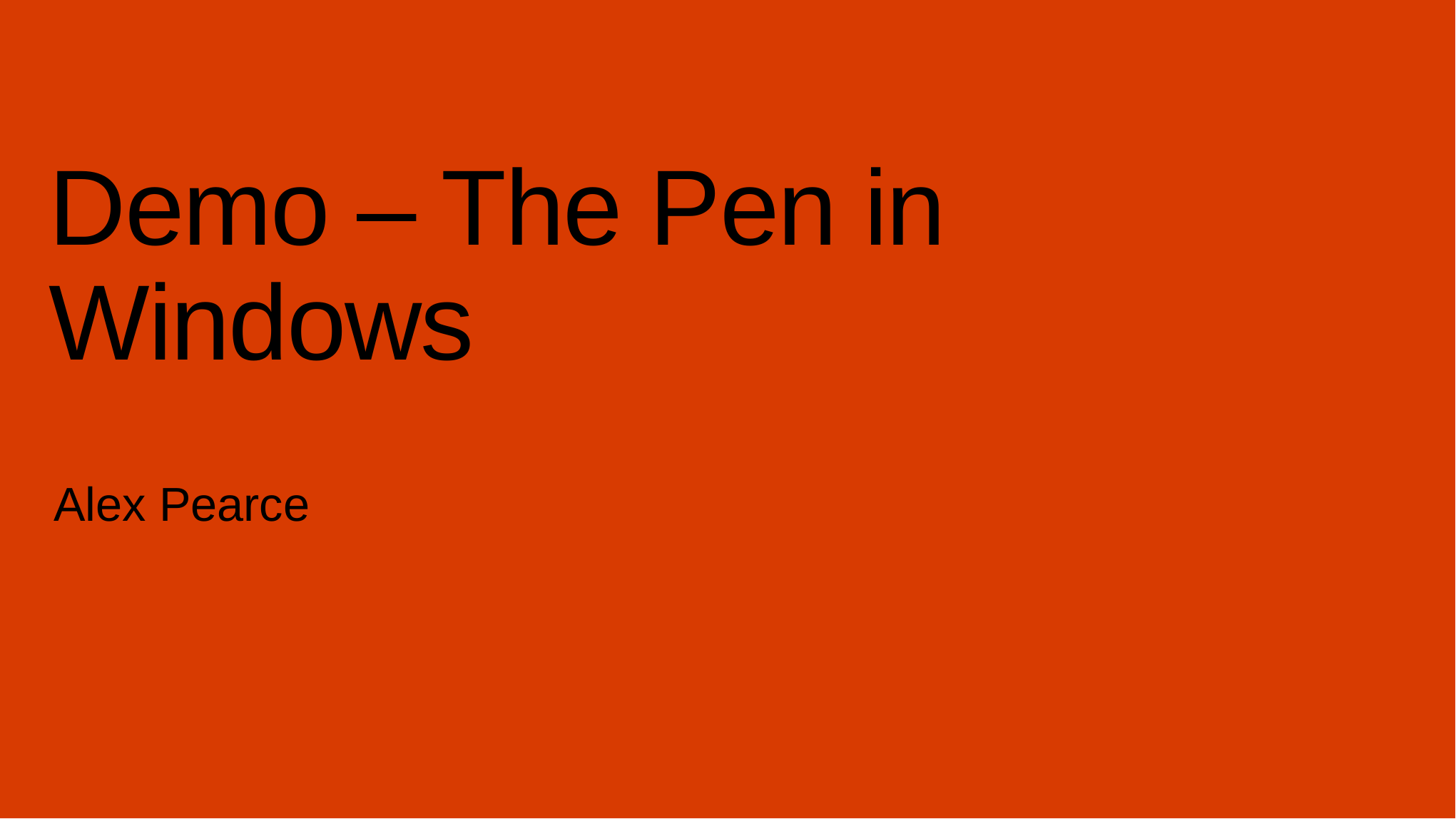

# Demo – The Pen in Windows
Alex Pearce